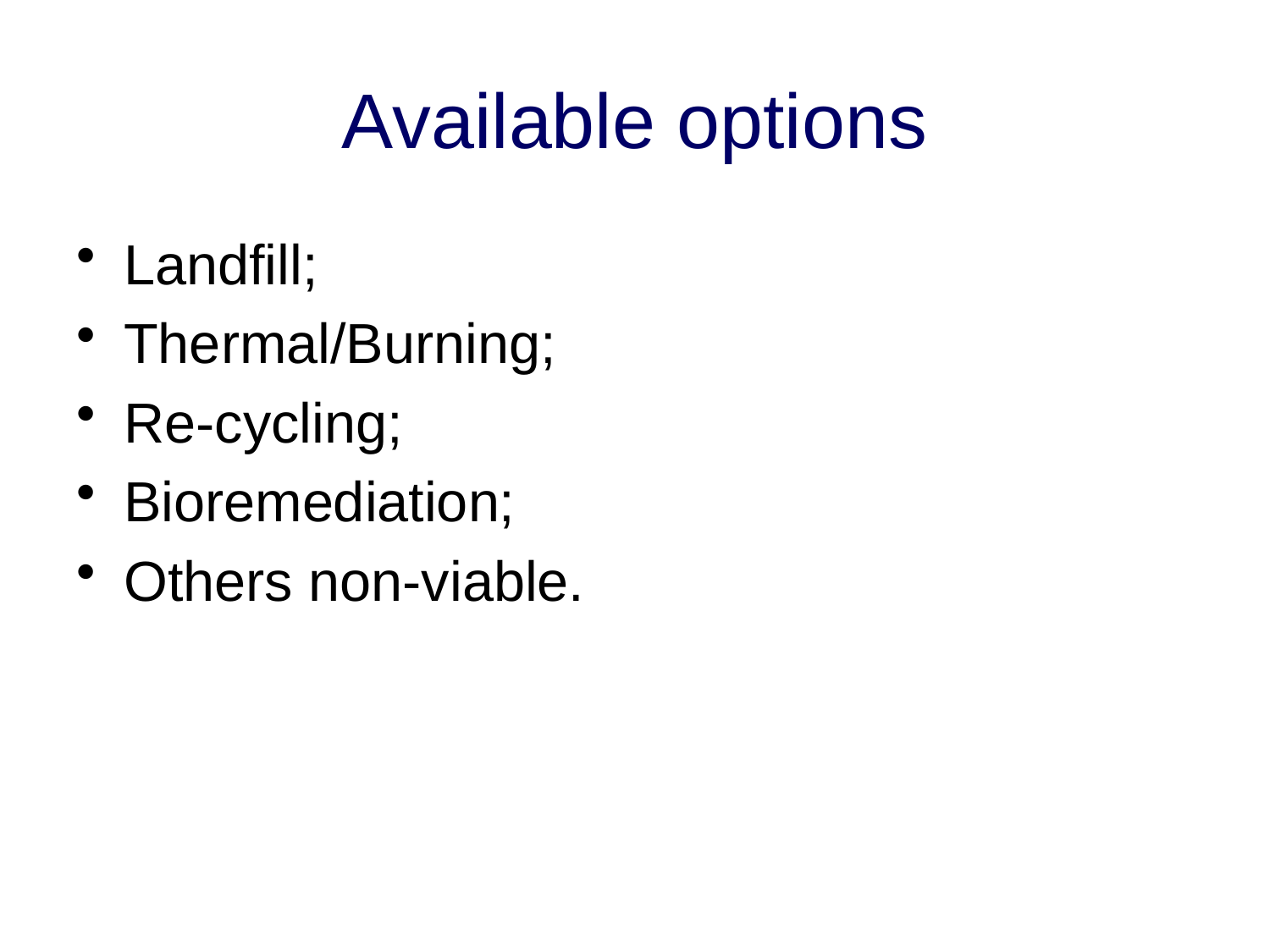

# Available options
Landfill;
Thermal/Burning;
Re-cycling;
Bioremediation;
Others non-viable.